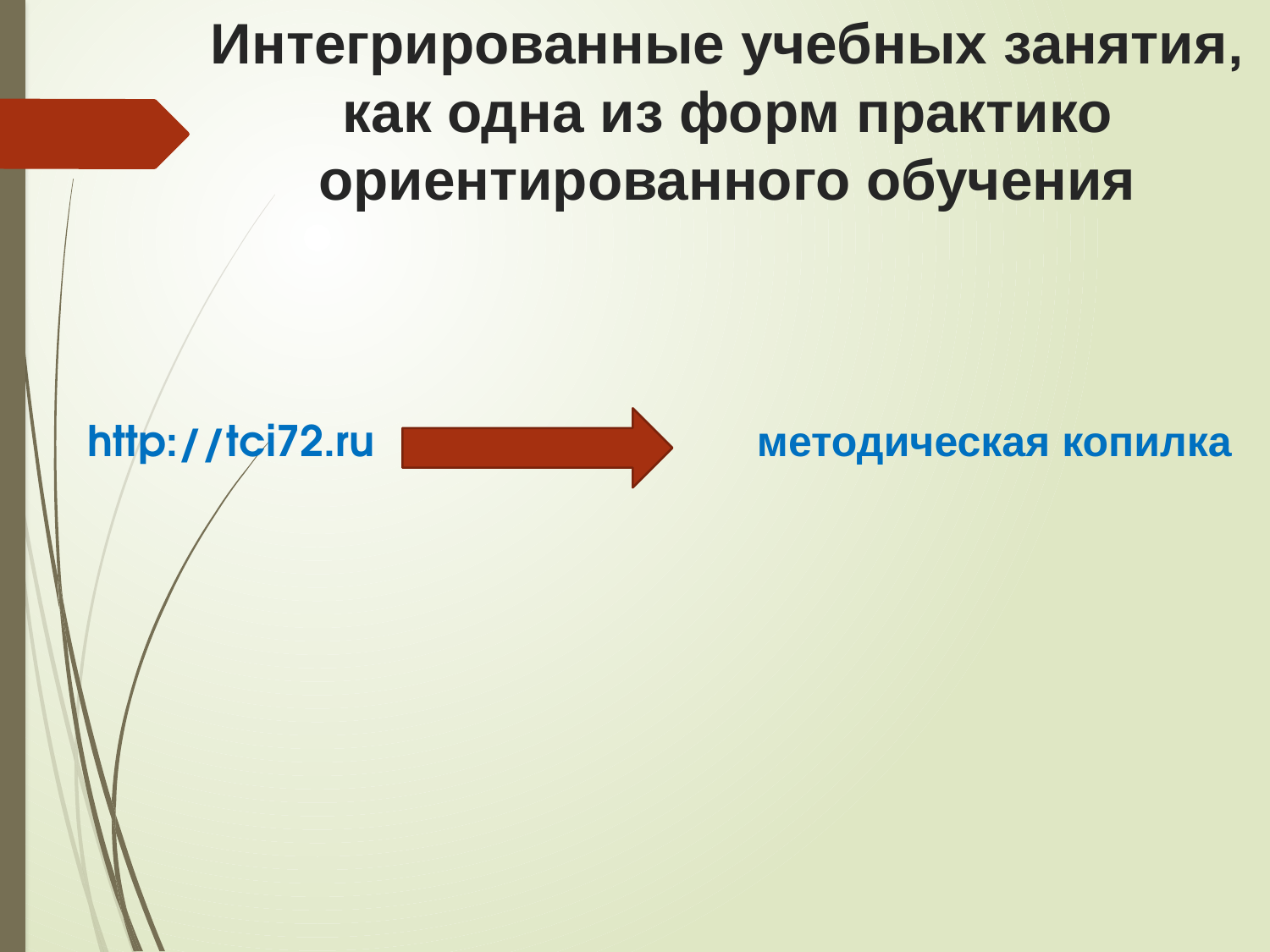

# Интегрированные учебных занятия, как одна из форм практико ориентированного обучения
http://tci72.ru                                           методическая копилка